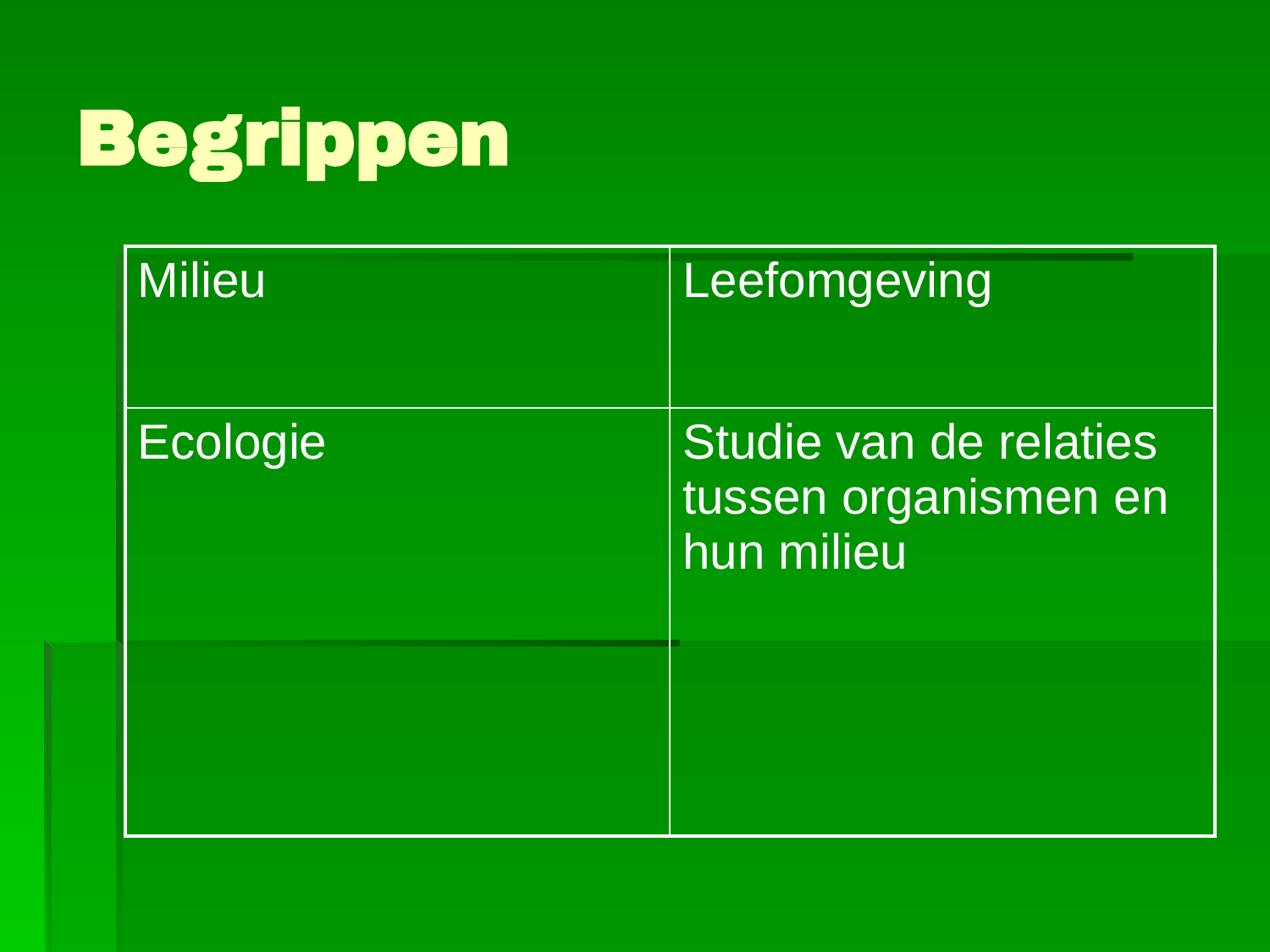

# Begrippen
| Milieu | Leefomgeving |
| --- | --- |
| Ecologie | Studie van de relaties tussen organismen en hun milieu |